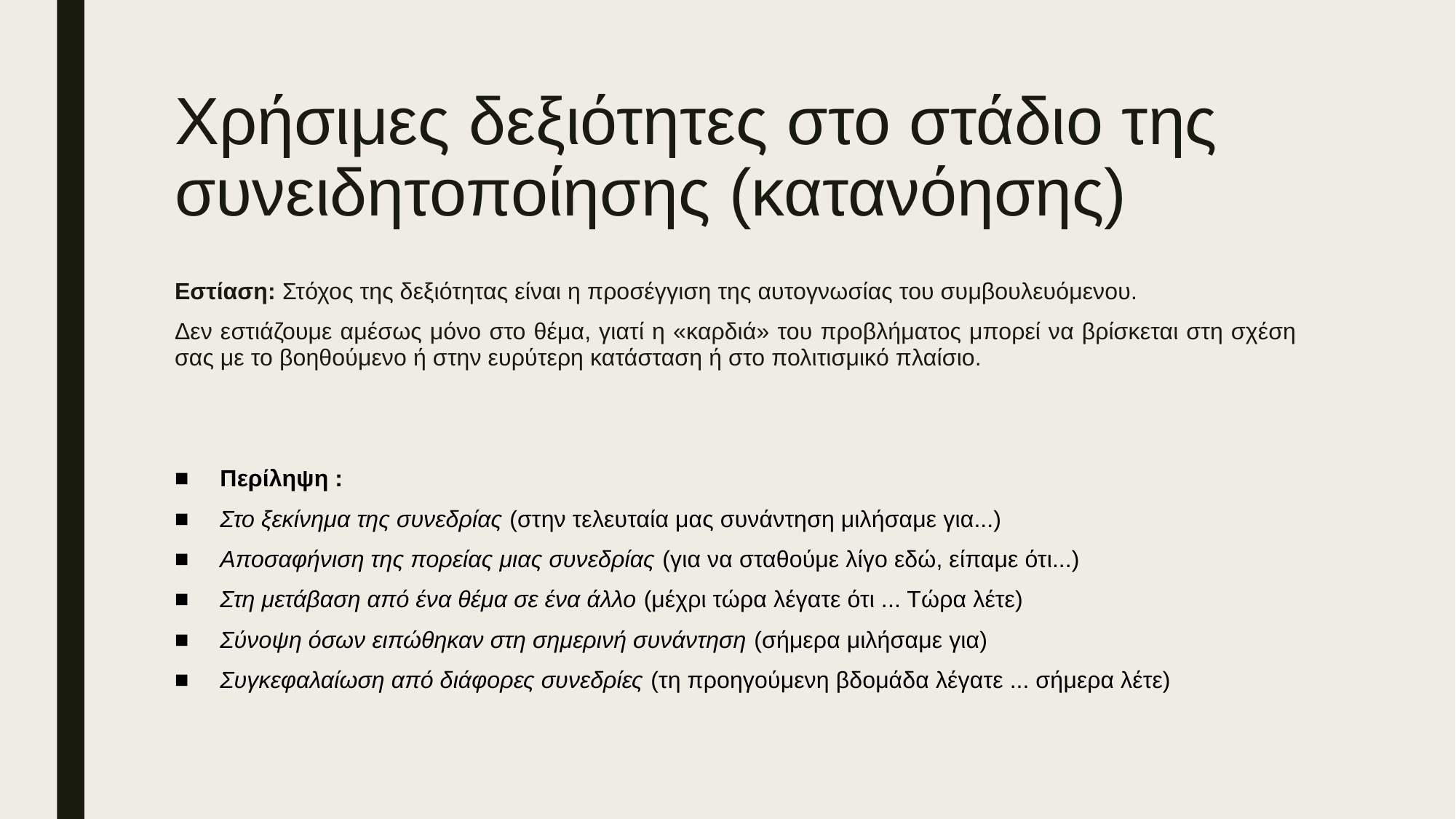

# Χρήσιμες δεξιότητες στο στάδιο της συνειδητοποίησης (κατανόησης)
Εστίαση: Στόχος της δεξιότητας είναι η προσέγγιση της αυτογνωσίας του συμβουλευόμενου.
Δεν εστιάζουμε αμέσως μόνο στο θέμα, γιατί η «καρδιά» του προβλήματος μπορεί να βρίσκεται στη σχέση σας με το βοηθούμενο ή στην ευρύτερη κατάσταση ή στο πολιτισμικό πλαίσιο.

Περίληψη :
Στο ξεκίνημα της συνεδρίας (στην τελευταία μας συνάντηση μιλήσαμε για...)
Αποσαφήνιση της πορείας μιας συνεδρίας (για να σταθούμε λίγο εδώ, είπαμε ότι...)
Στη μετάβαση από ένα θέμα σε ένα άλλο (μέχρι τώρα λέγατε ότι ... Τώρα λέτε)
Σύνοψη όσων ειπώθηκαν στη σημερινή συνάντηση (σήμερα μιλήσαμε για)
Συγκεφαλαίωση από διάφορες συνεδρίες (τη προηγούμενη βδομάδα λέγατε ... σήμερα λέτε)